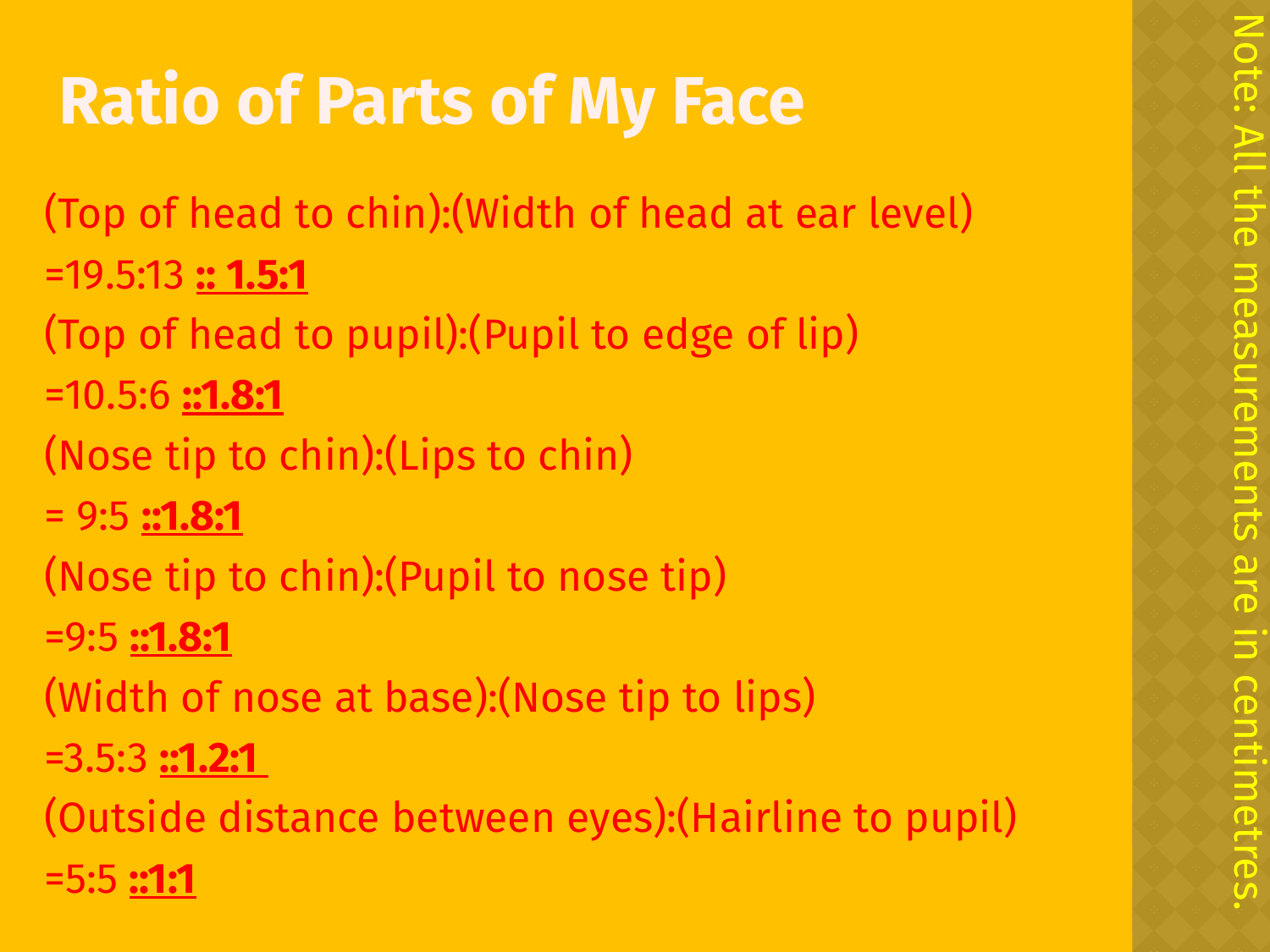

Note: All the measurements are in centimetres.
# Ratio of Parts of My Face
(Top of head to chin):(Width of head at ear level)
=19.5:13 :: 1.5:1
(Top of head to pupil):(Pupil to edge of lip)
=10.5:6 ::1.8:1
(Nose tip to chin):(Lips to chin)
= 9:5 ::1.8:1
(Nose tip to chin):(Pupil to nose tip)
=9:5 ::1.8:1
(Width of nose at base):(Nose tip to lips)
=3.5:3 ::1.2:1
(Outside distance between eyes):(Hairline to pupil)
=5:5 ::1:1